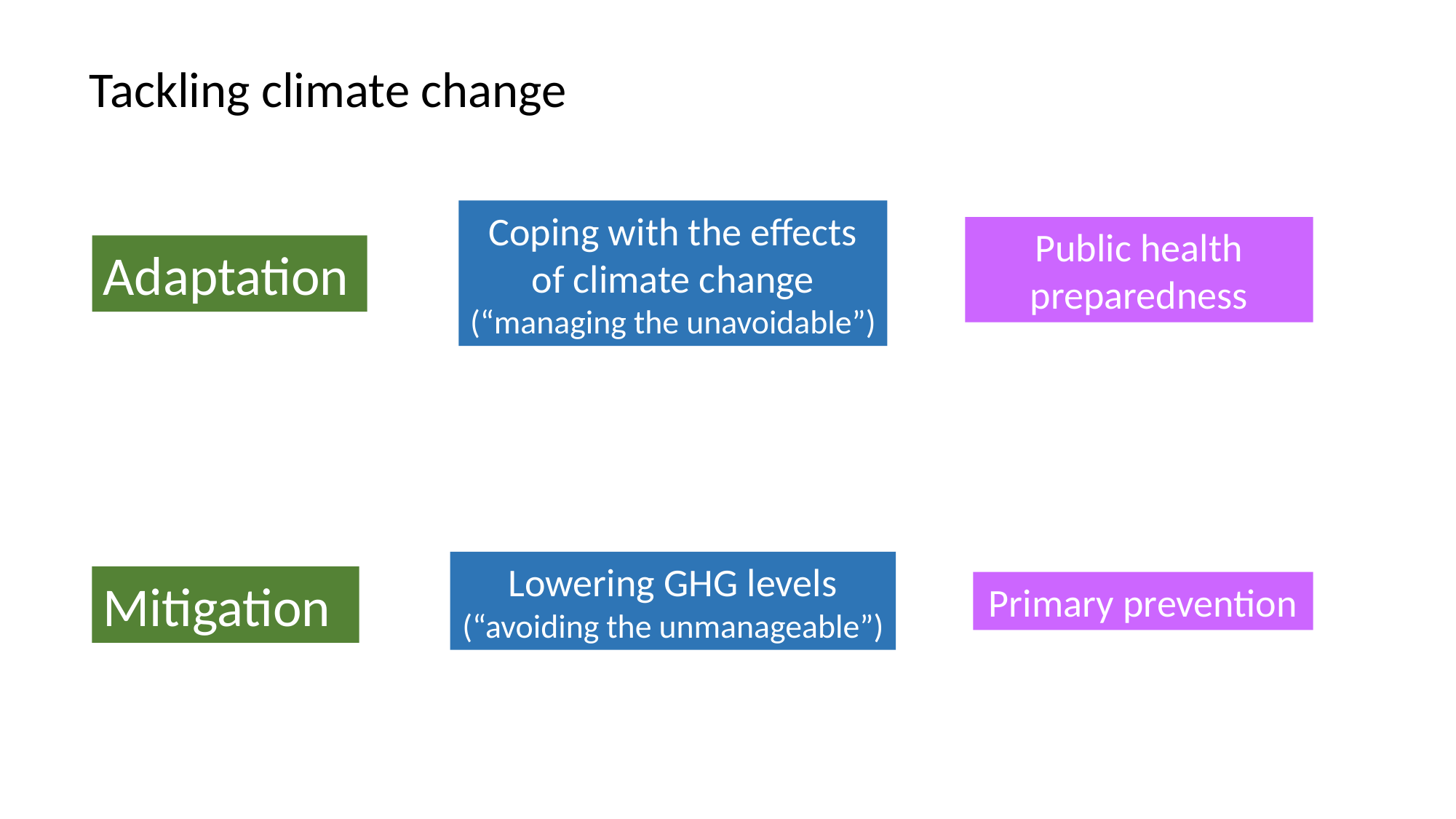

# Tackling climate change
Coping with the effects of climate change (“managing the unavoidable”)
Public health preparedness
Adaptation
Lowering GHG levels
(“avoiding the unmanageable”)
Mitigation
Primary prevention